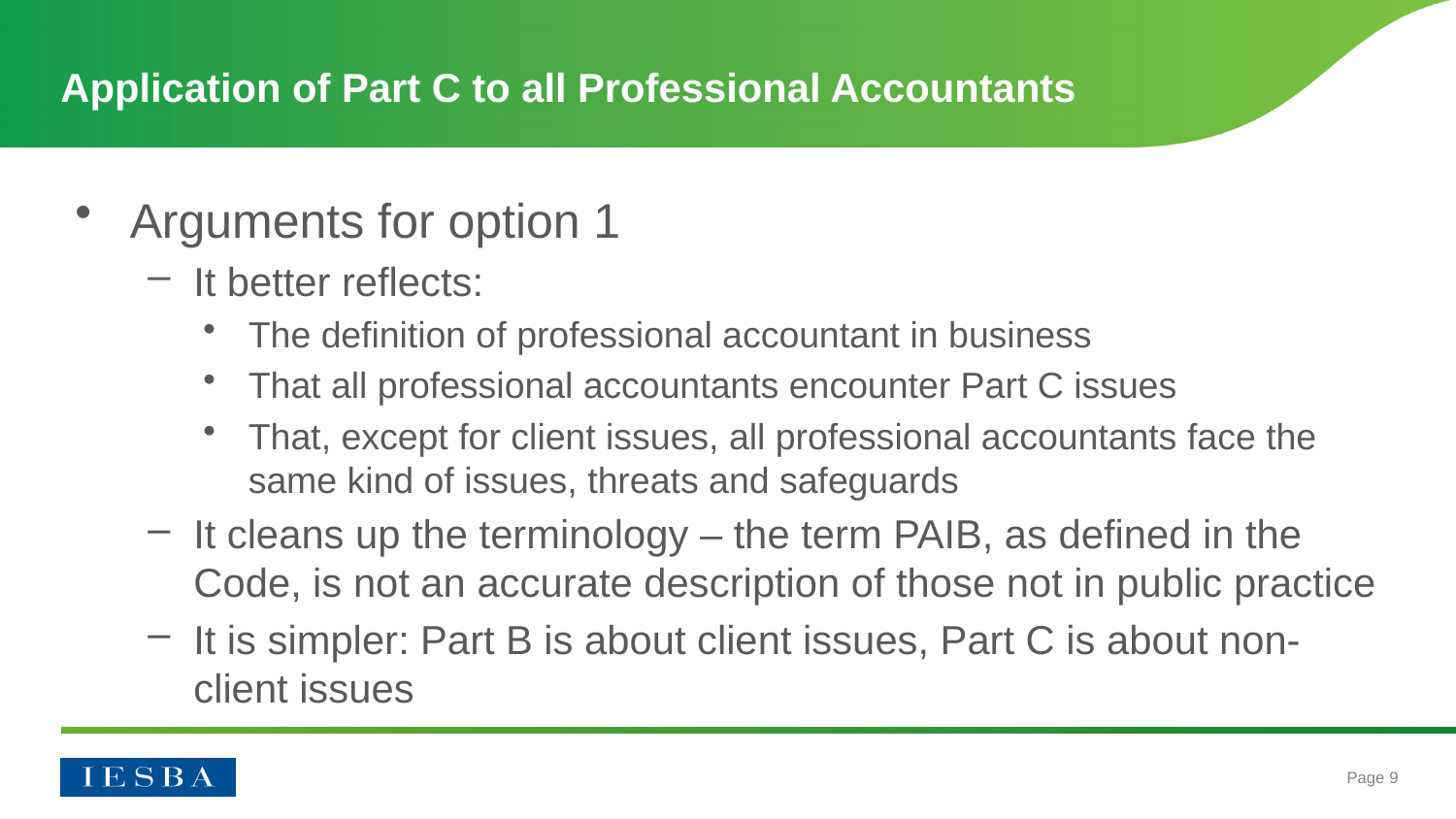

# Application of Part C to all Professional Accountants
Arguments for option 1
It better reflects:
The definition of professional accountant in business
That all professional accountants encounter Part C issues
That, except for client issues, all professional accountants face the same kind of issues, threats and safeguards
It cleans up the terminology – the term PAIB, as defined in the Code, is not an accurate description of those not in public practice
It is simpler: Part B is about client issues, Part C is about non-client issues